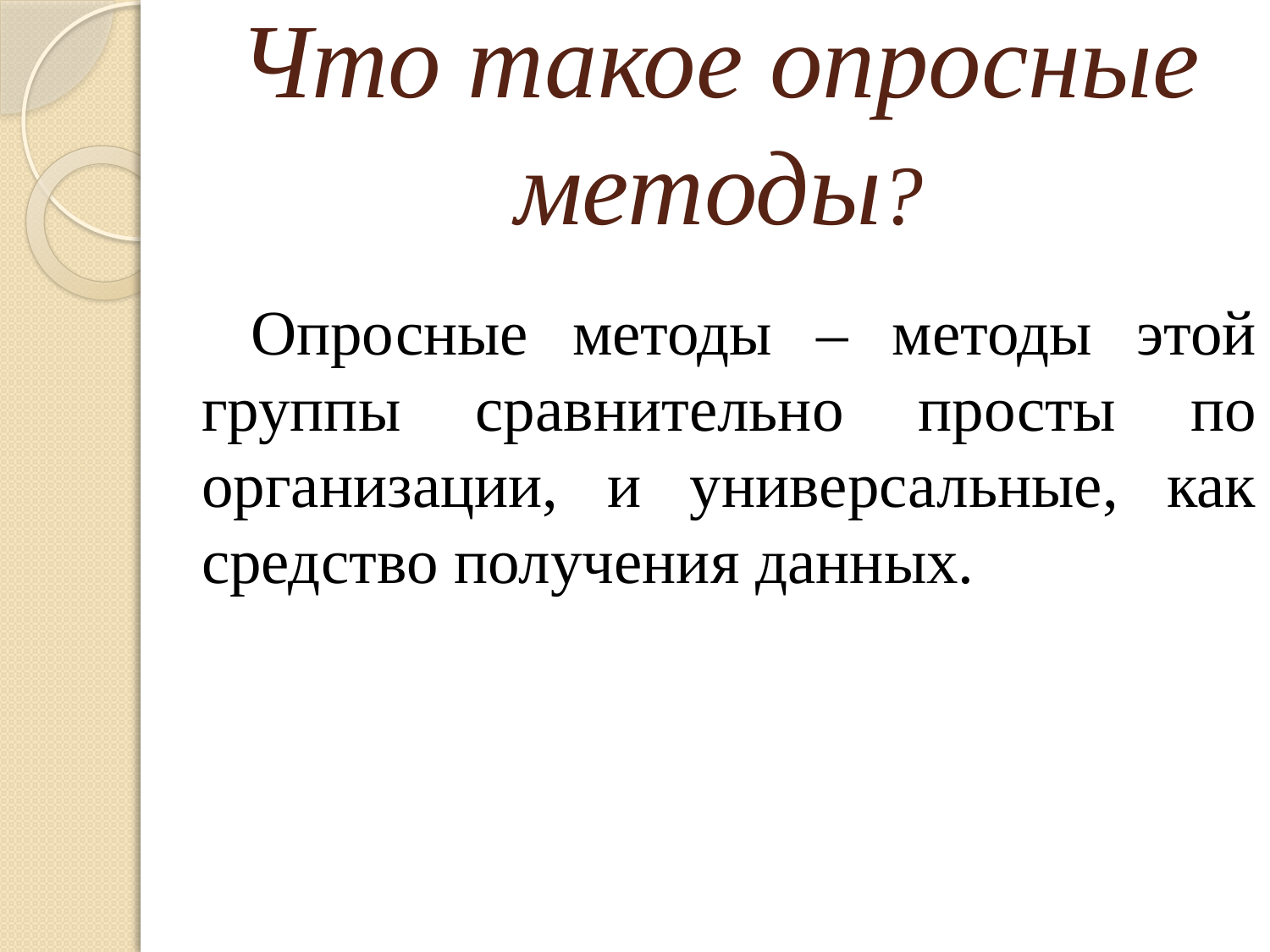

# Что такое опросные методы?
  Опросные методы – методы этой группы сравнительно просты по организации, и универсальные, как средство получения данных.